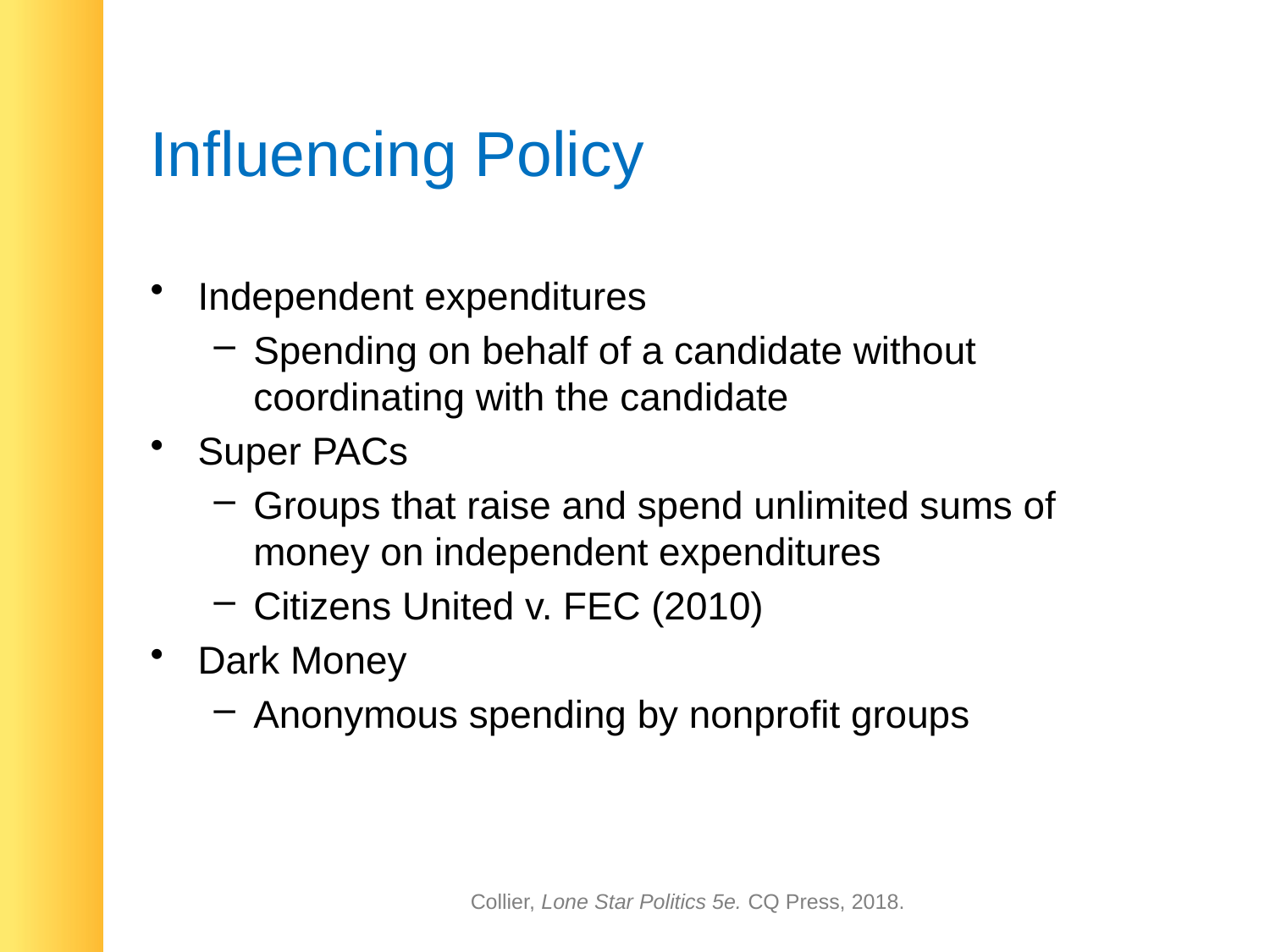

# Influencing Policy
Independent expenditures
Spending on behalf of a candidate without coordinating with the candidate
Super PACs
Groups that raise and spend unlimited sums of money on independent expenditures
Citizens United v. FEC (2010)
Dark Money
Anonymous spending by nonprofit groups
Collier, Lone Star Politics 5e. CQ Press, 2018.